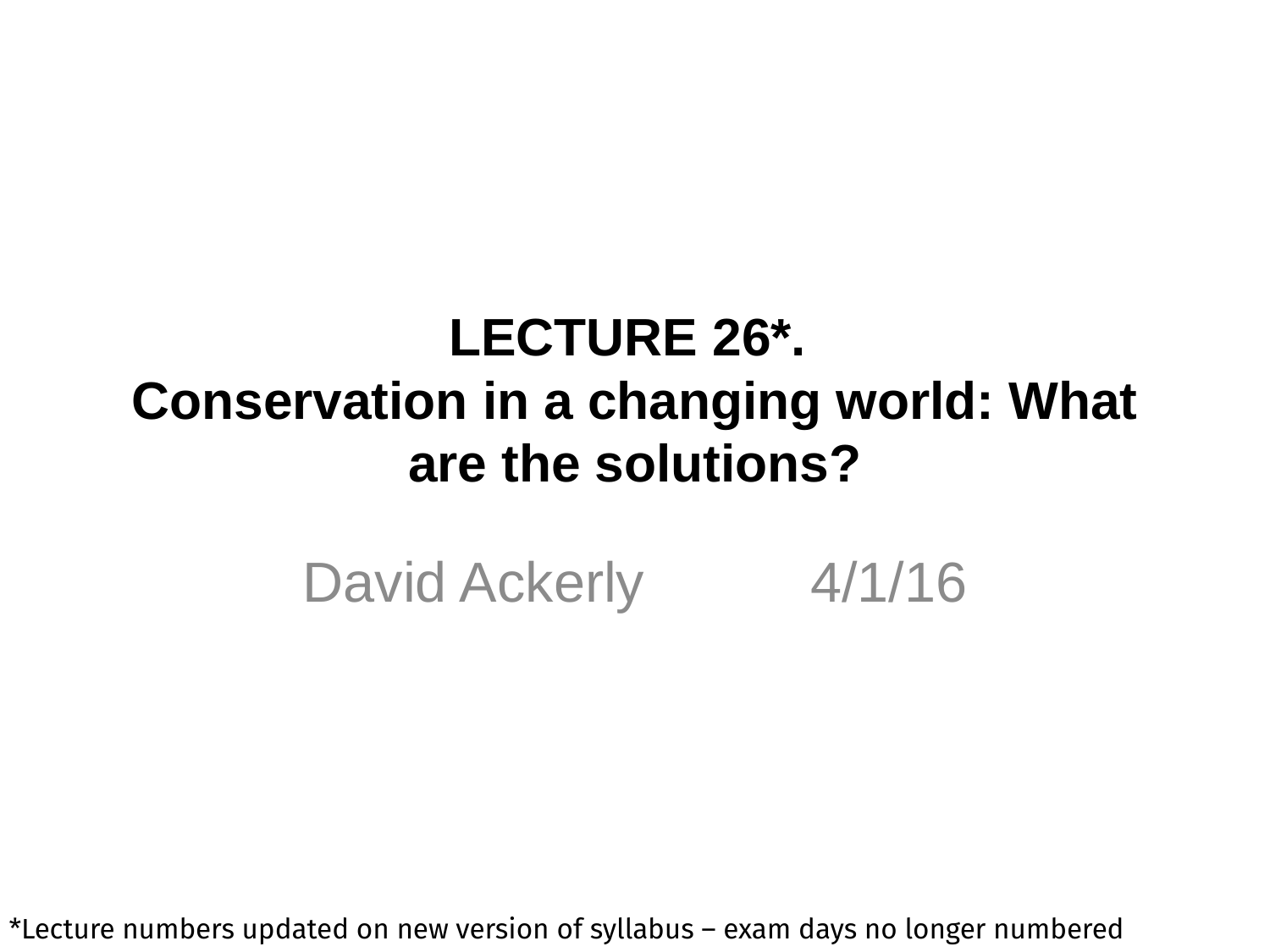

# LECTURE 26*. Conservation in a changing world: What are the solutions?
David Ackerly		4/1/16
*Lecture numbers updated on new version of syllabus – exam days no longer numbered